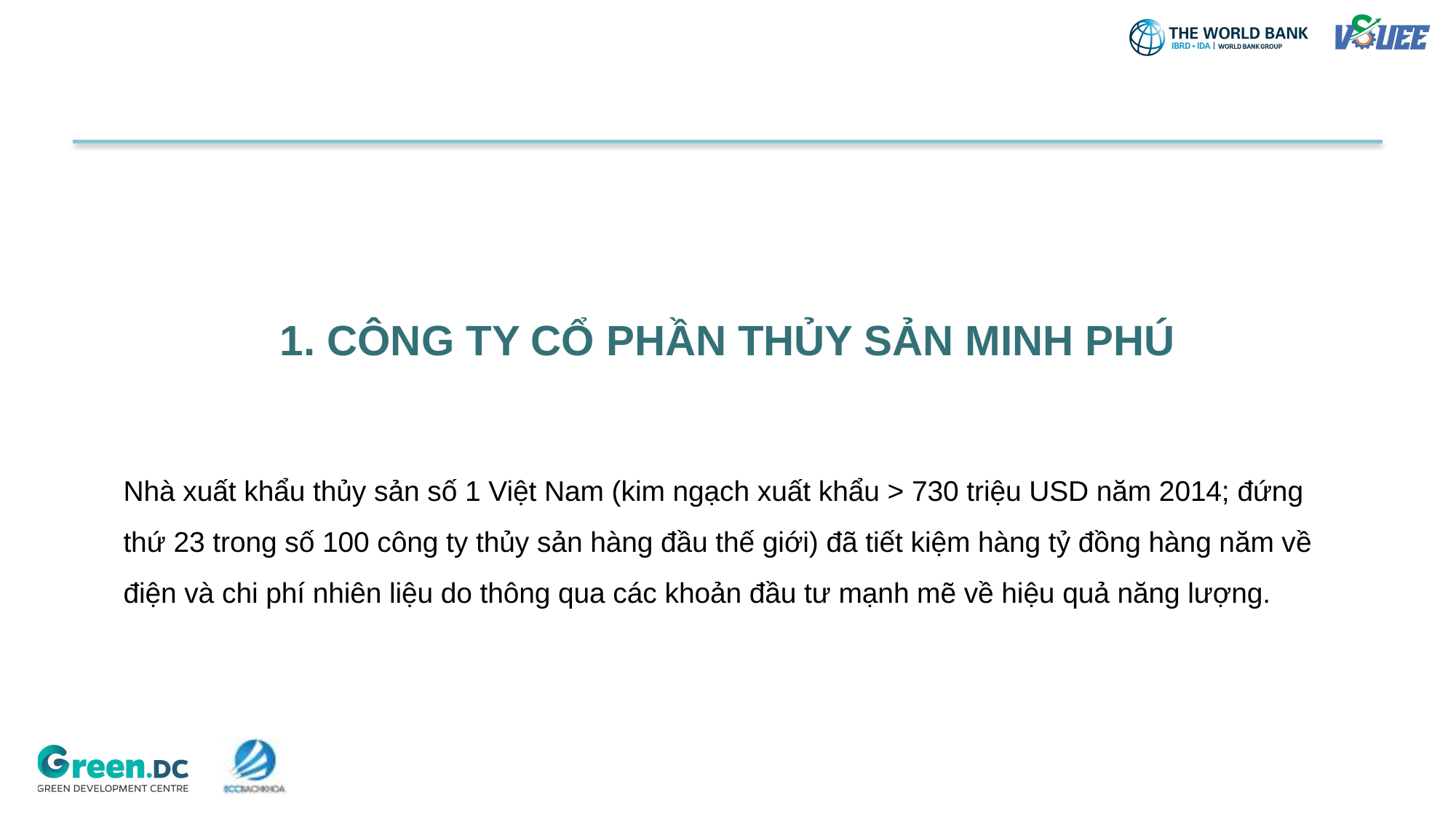

# 1. CÔNG TY CỔ PHẦN THỦY SẢN MINH PHÚ
Nhà xuất khẩu thủy sản số 1 Việt Nam (kim ngạch xuất khẩu > 730 triệu USD năm 2014; đứng thứ 23 trong số 100 công ty thủy sản hàng đầu thế giới) đã tiết kiệm hàng tỷ đồng hàng năm về điện và chi phí nhiên liệu do thông qua các khoản đầu tư mạnh mẽ về hiệu quả năng lượng.